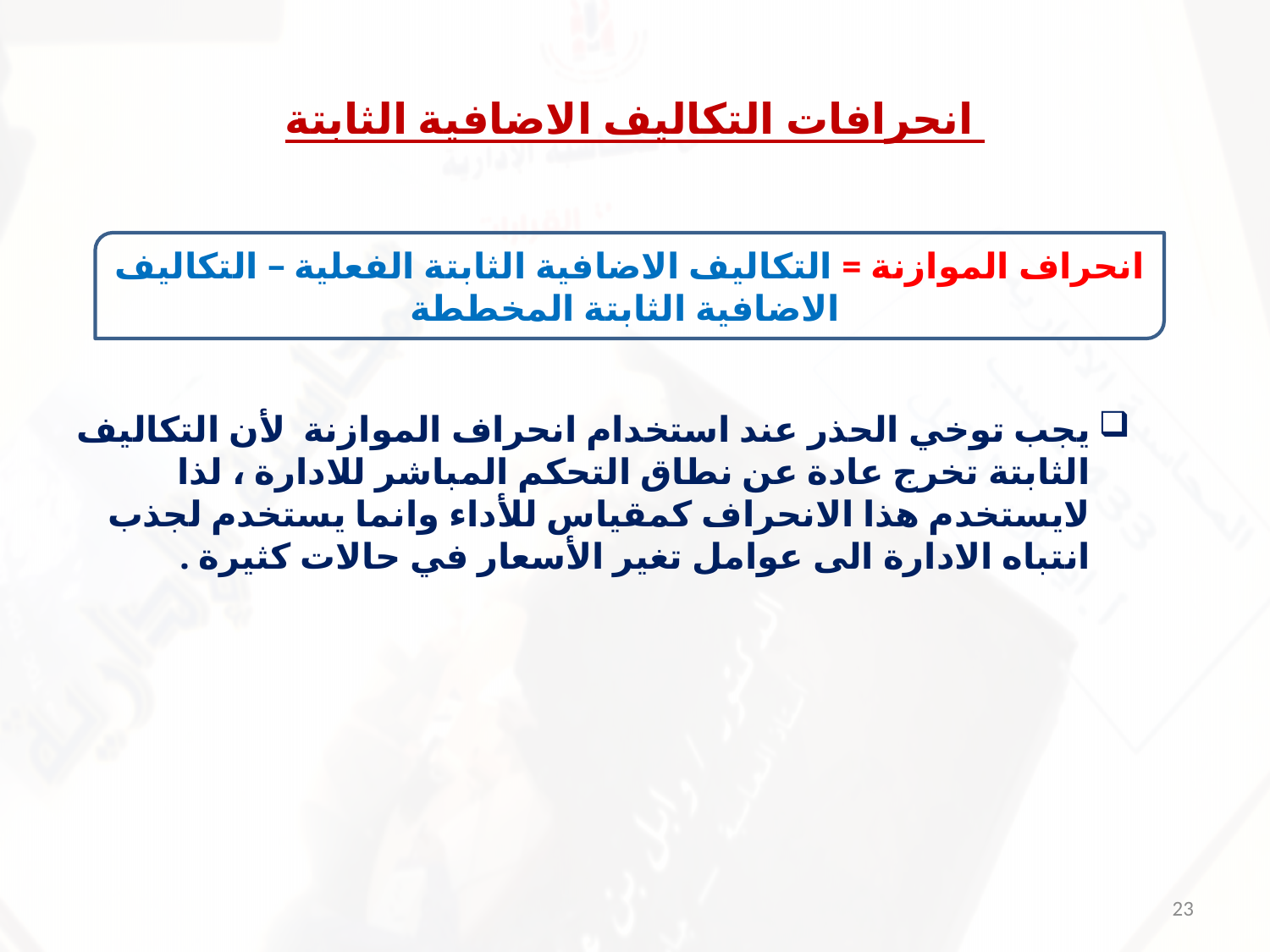

# انحرافات التكاليف الاضافية الثابتة

يجب توخي الحذر عند استخدام انحراف الموازنة  لأن التكاليف الثابتة تخرج عادة عن نطاق التحكم المباشر للادارة ، لذا لايستخدم هذا الانحراف كمقياس للأداء وانما يستخدم لجذب انتباه الادارة الى عوامل تغير الأسعار في حالات كثيرة .
انحراف الموازنة = التكاليف الاضافية الثابتة الفعلية – التكاليف الاضافية الثابتة المخططة
23